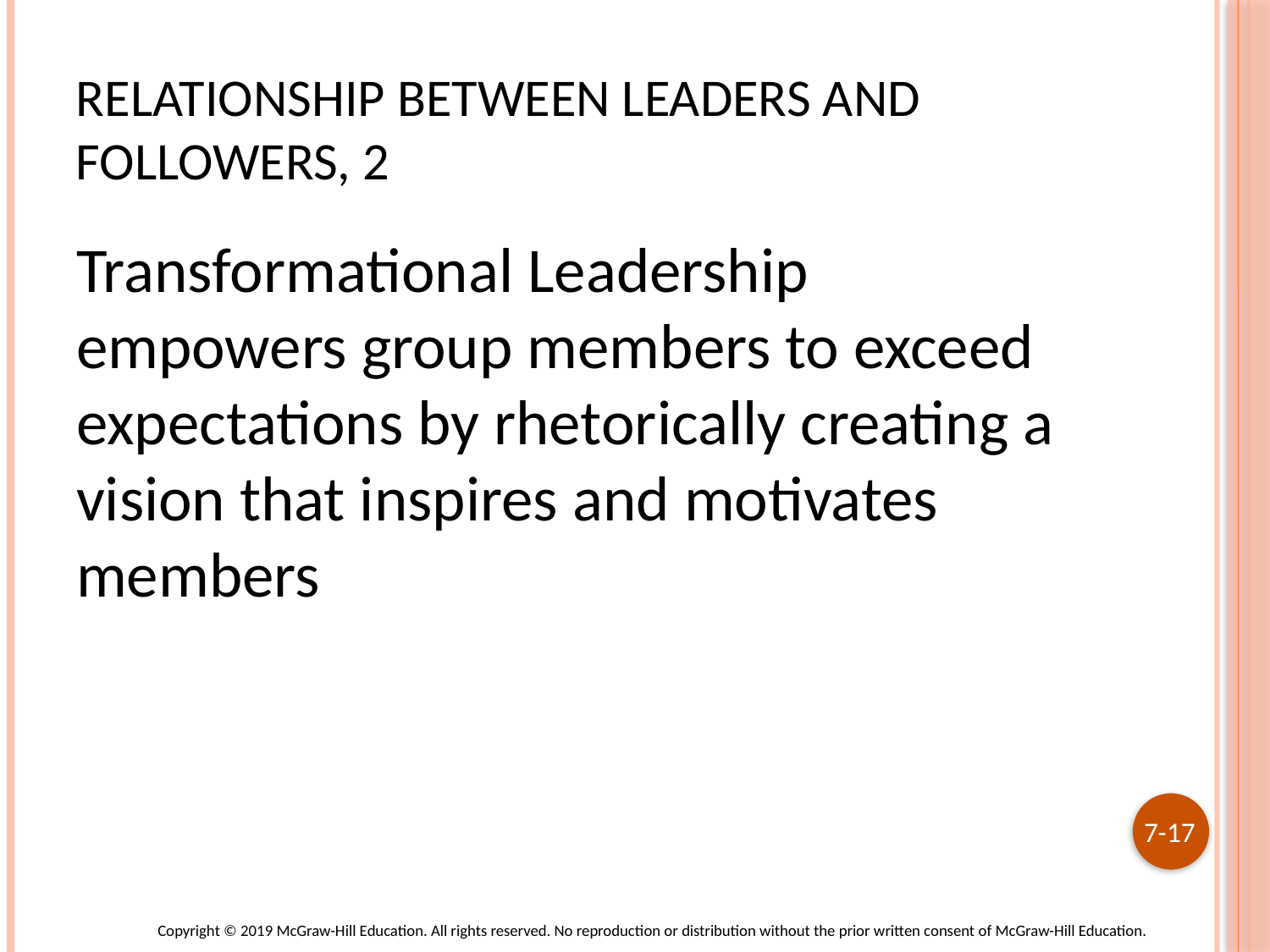

# Relationship between Leaders and Followers, 2
Transformational Leadership empowers group members to exceed expectations by rhetorically creating a vision that inspires and motivates members